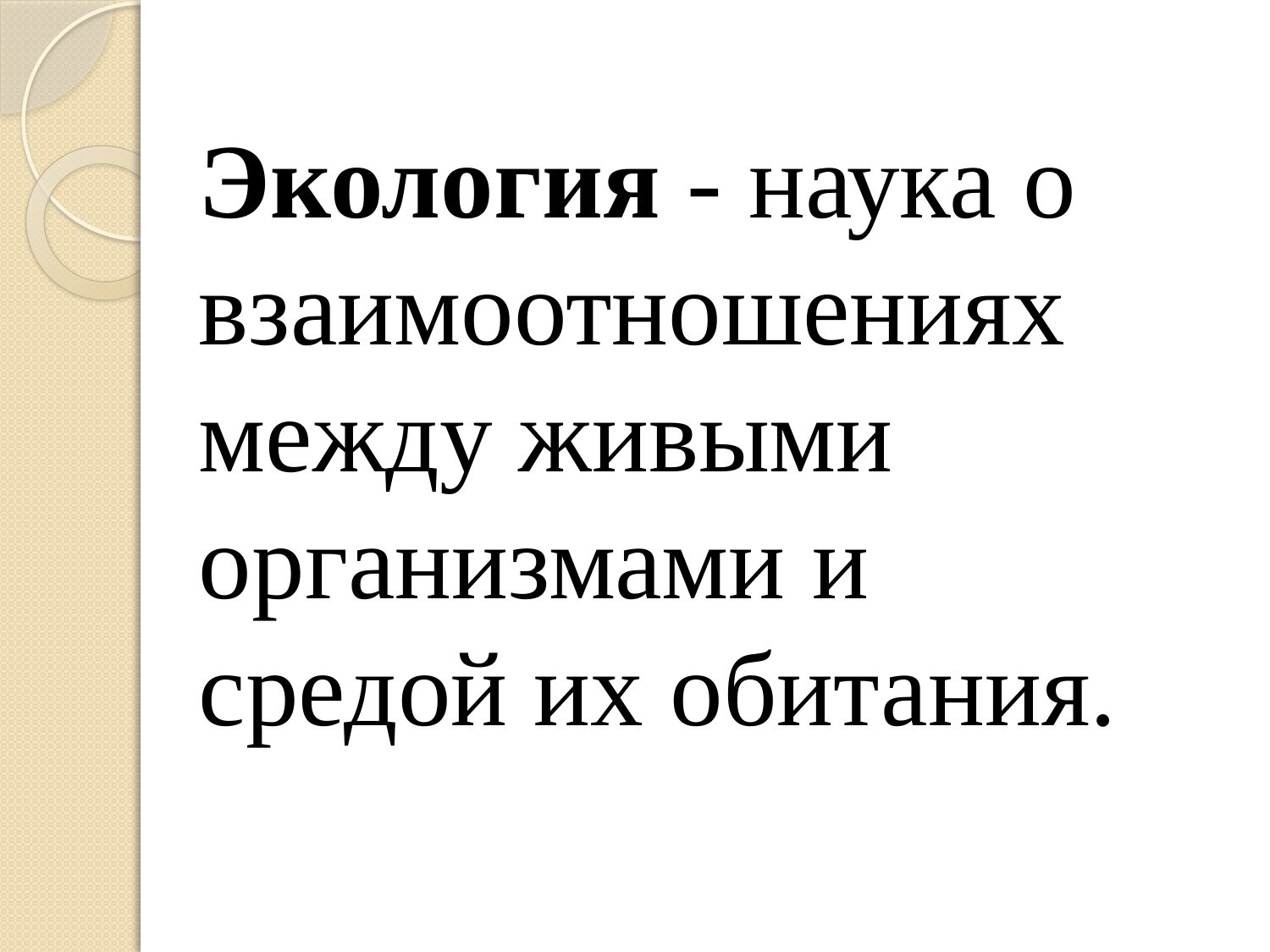

Экология - наука о взаимоотношениях между живыми организмами и средой их обитания.